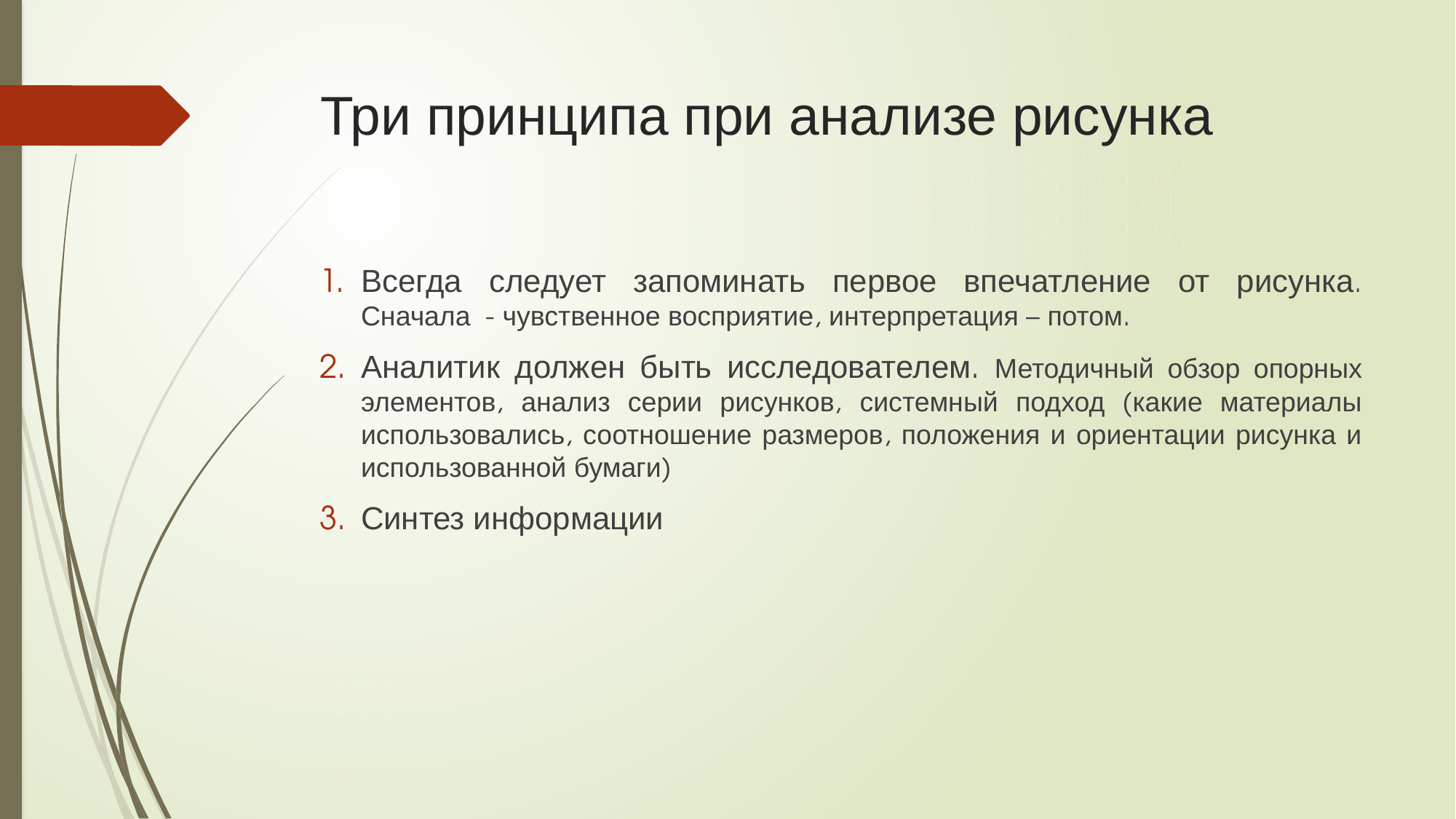

# Три принципа при анализе рисунка
Всегда следует запоминать первое впечатление от рисунка. Сначала  - чувственное восприятие, интерпретация – потом.
Аналитик должен быть исследователем. Методичный обзор опорных элементов, анализ серии рисунков, системный подход (какие материалы использовались, соотношение размеров, положения и ориентации рисунка и использованной бумаги)
Синтез информации